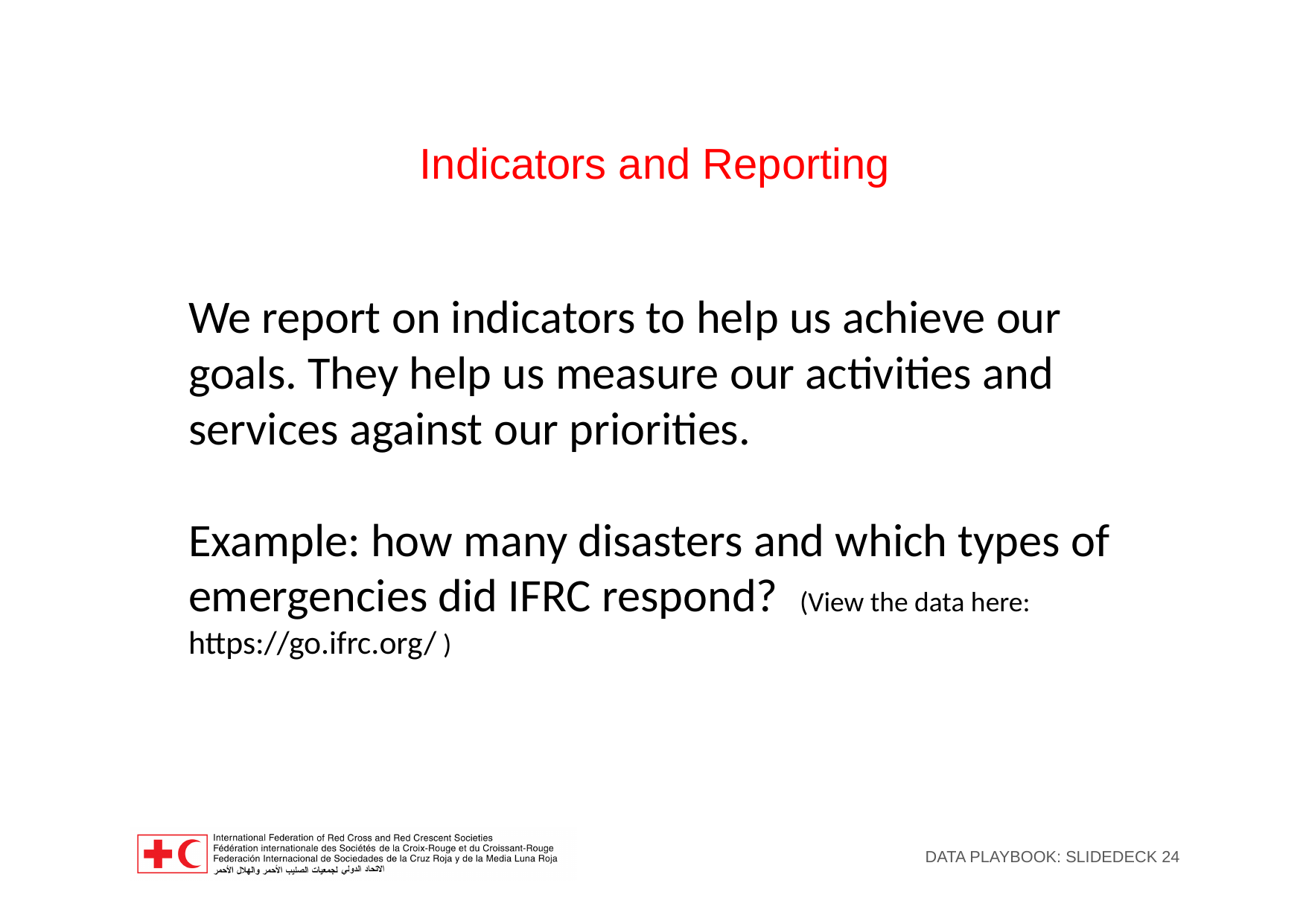

# Indicators and Reporting

We report on indicators to help us achieve our goals. They help us measure our activities and services against our priorities.

Example: how many disasters and which types of emergencies did IFRC respond?  (View the data here: https://go.ifrc.org/ )